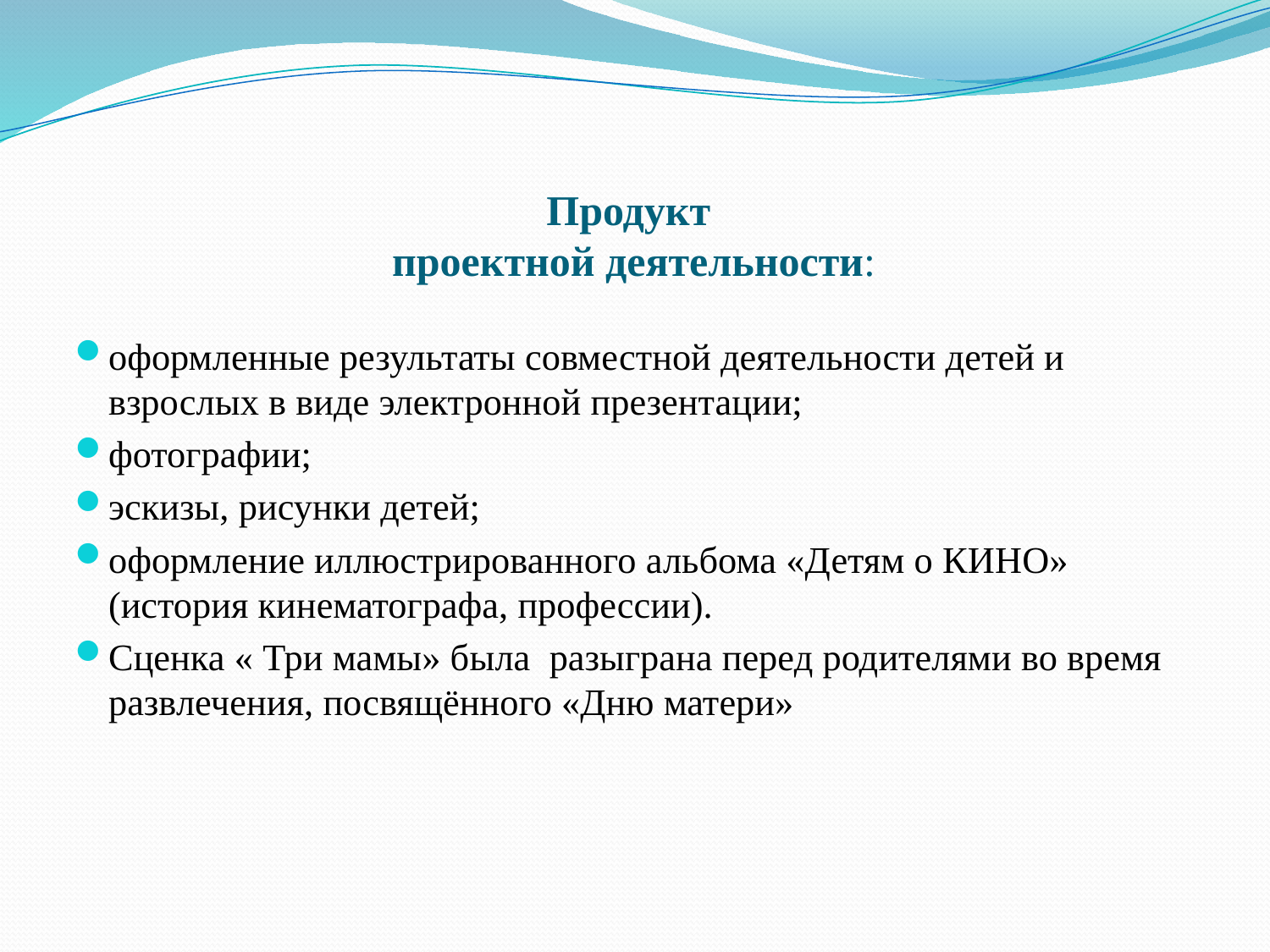

# Продукт проектной деятельности:
оформленные результаты совместной деятельности детей и взрослых в виде электронной презентации;
фотографии;
эскизы, рисунки детей;
оформление иллюстрированного альбома «Детям о КИНО» (история кинематографа, профессии).
Сценка « Три мамы» была  разыграна перед родителями во время развлечения, посвящённого «Дню матери»